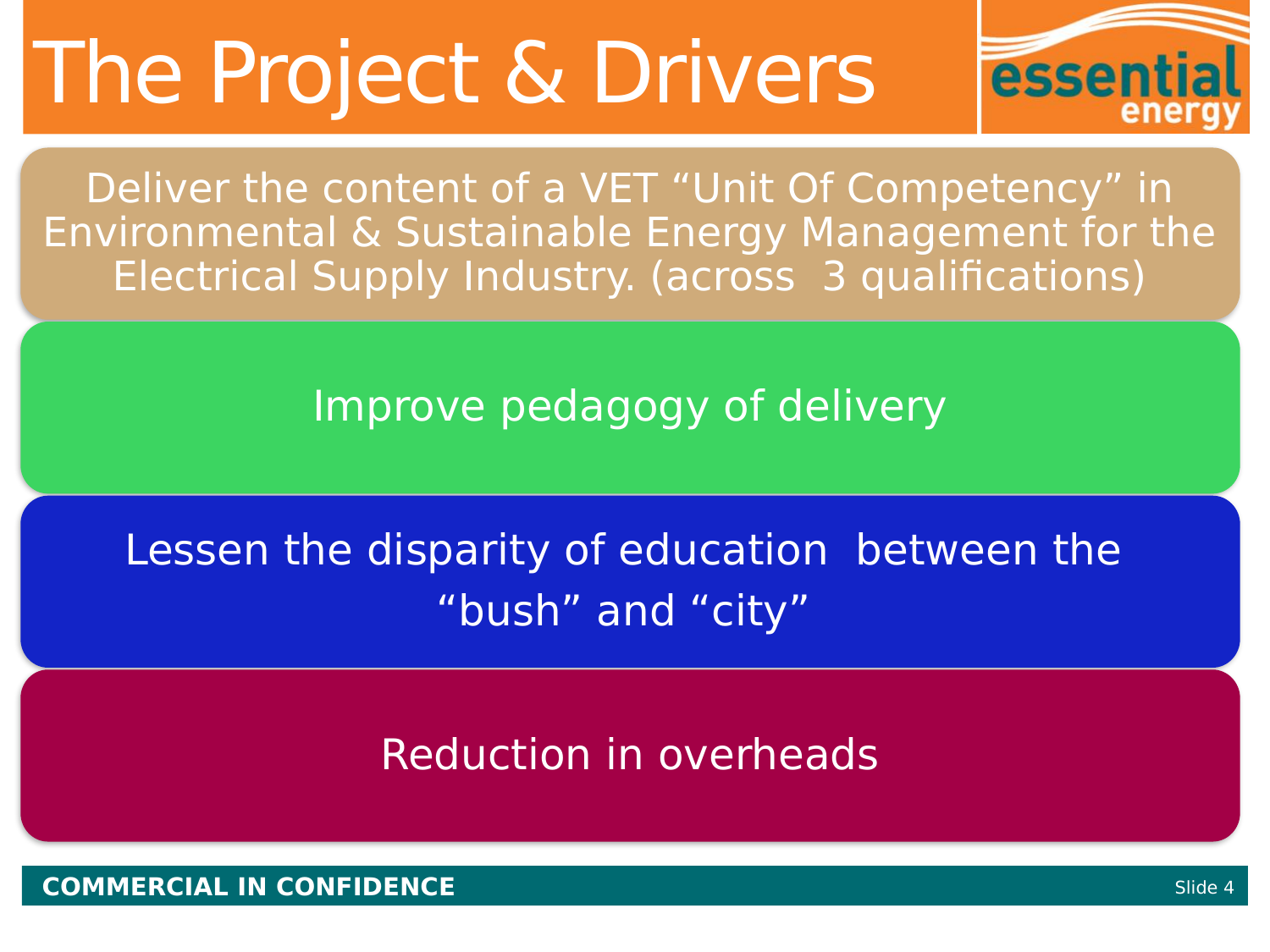

# The Project & Drivers
Deliver the content of a VET “Unit Of Competency” in Environmental & Sustainable Energy Management for the Electrical Supply Industry. (across  3 qualifications)
Improve pedagogy of delivery
Lessen the disparity of education  between the
“bush” and “city”
Reduction in overheads
 Slide 4